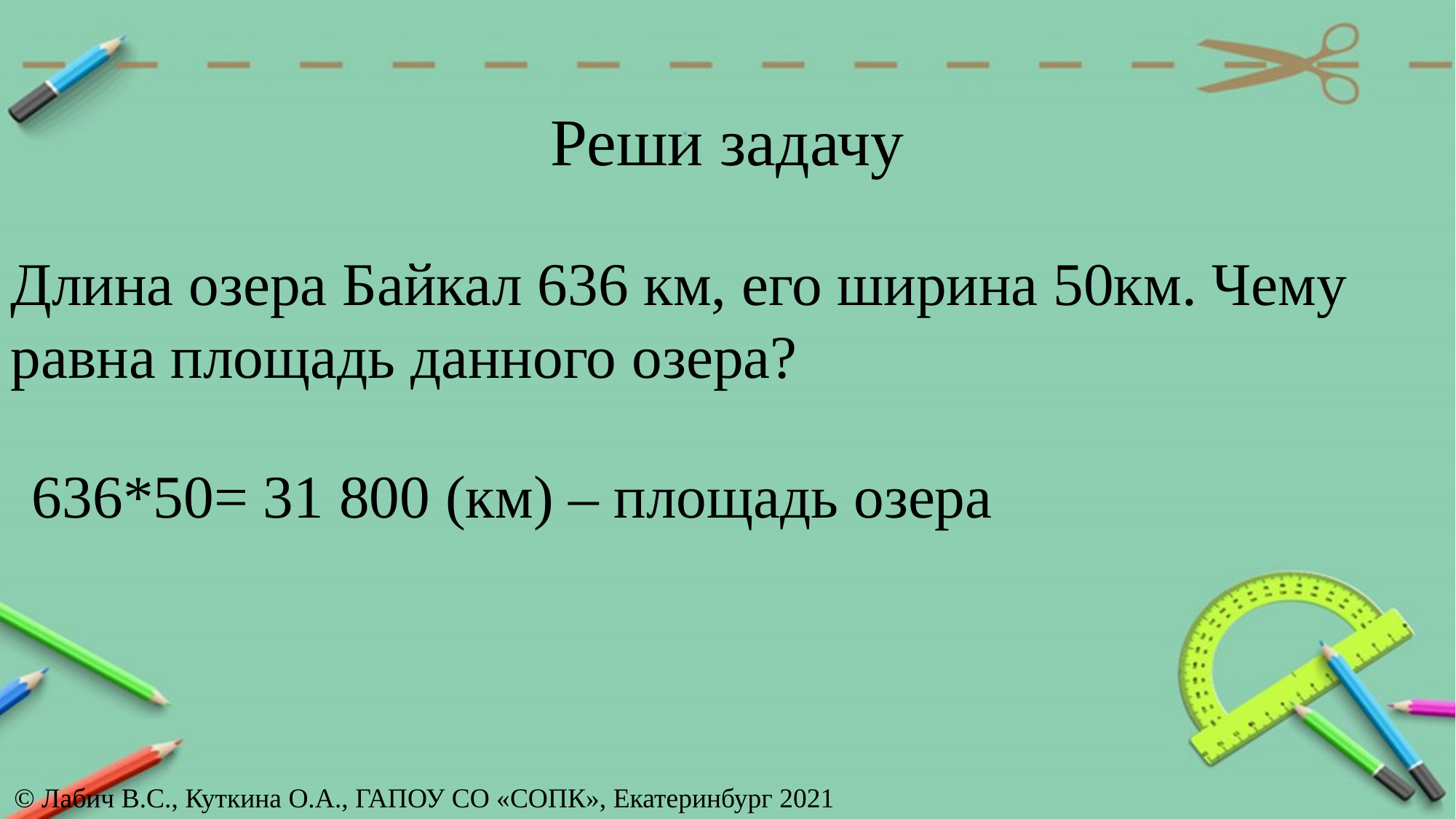

Реши задачу
Длина озера Байкал 636 км, его ширина 50км. Чему равна площадь данного озера?
636*50= 31 800 (км) – площадь озера
© Лабич В.С., Куткина О.А., ГАПОУ СО «СОПК», Екатеринбург 2021